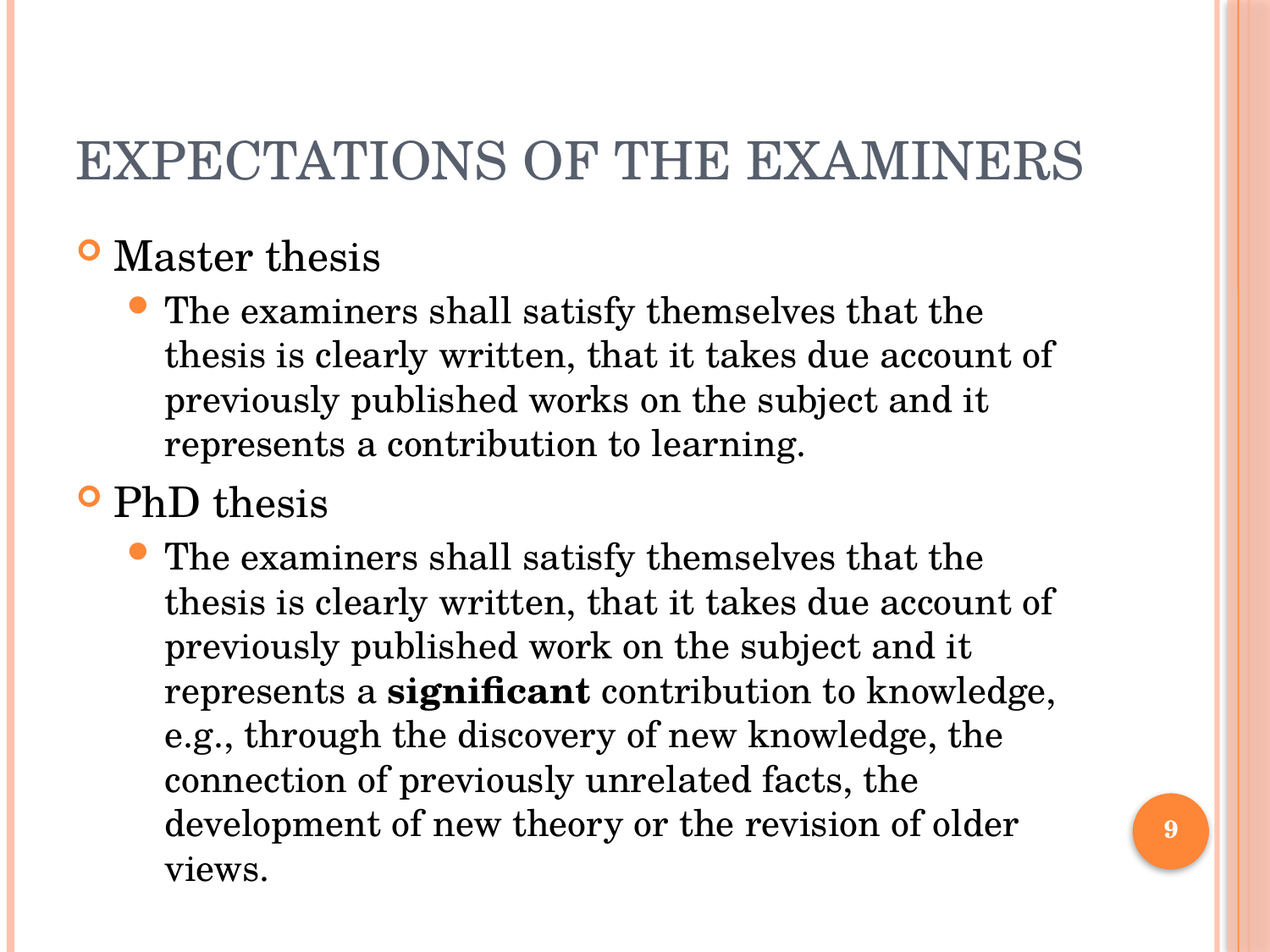

# EXPECTATIONS OF THE EXAMINERS
Master thesis
The examiners shall satisfy themselves that the thesis is clearly written, that it takes due account of previously published works on the subject and it represents a contribution to learning.
PhD thesis
The examiners shall satisfy themselves that the thesis is clearly written, that it takes due account of previously published work on the subject and it represents a significant contribution to knowledge, e.g., through the discovery of new knowledge, the connection of previously unrelated facts, the development of new theory or the revision of older views.
9